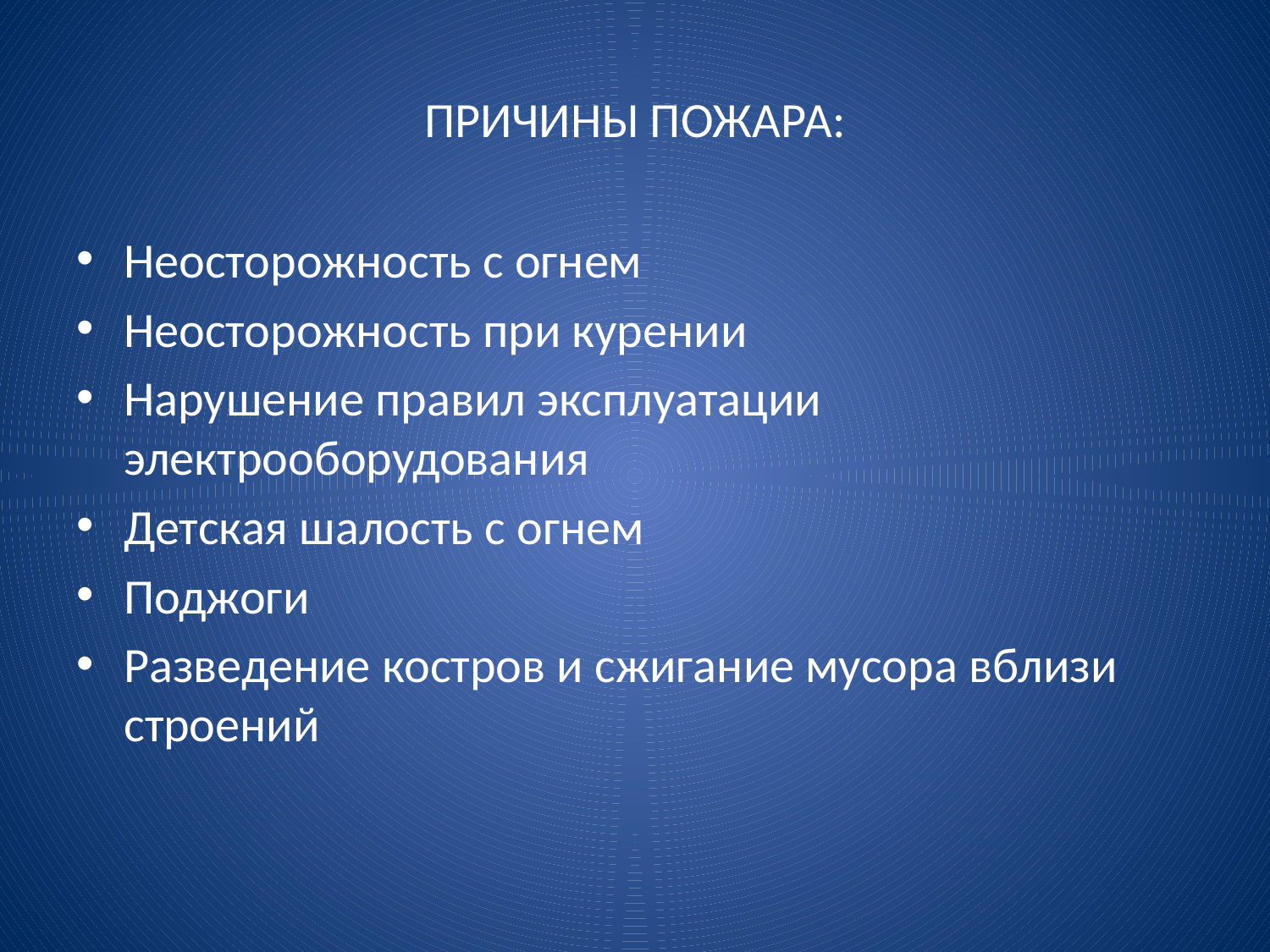

# ПРИЧИНЫ ПОЖАРА:
Неосторожность с огнем
Неосторожность при курении
Нарушение правил эксплуатации электрооборудования
Детская шалость с огнем
Поджоги
Разведение костров и сжигание мусора вблизи строений